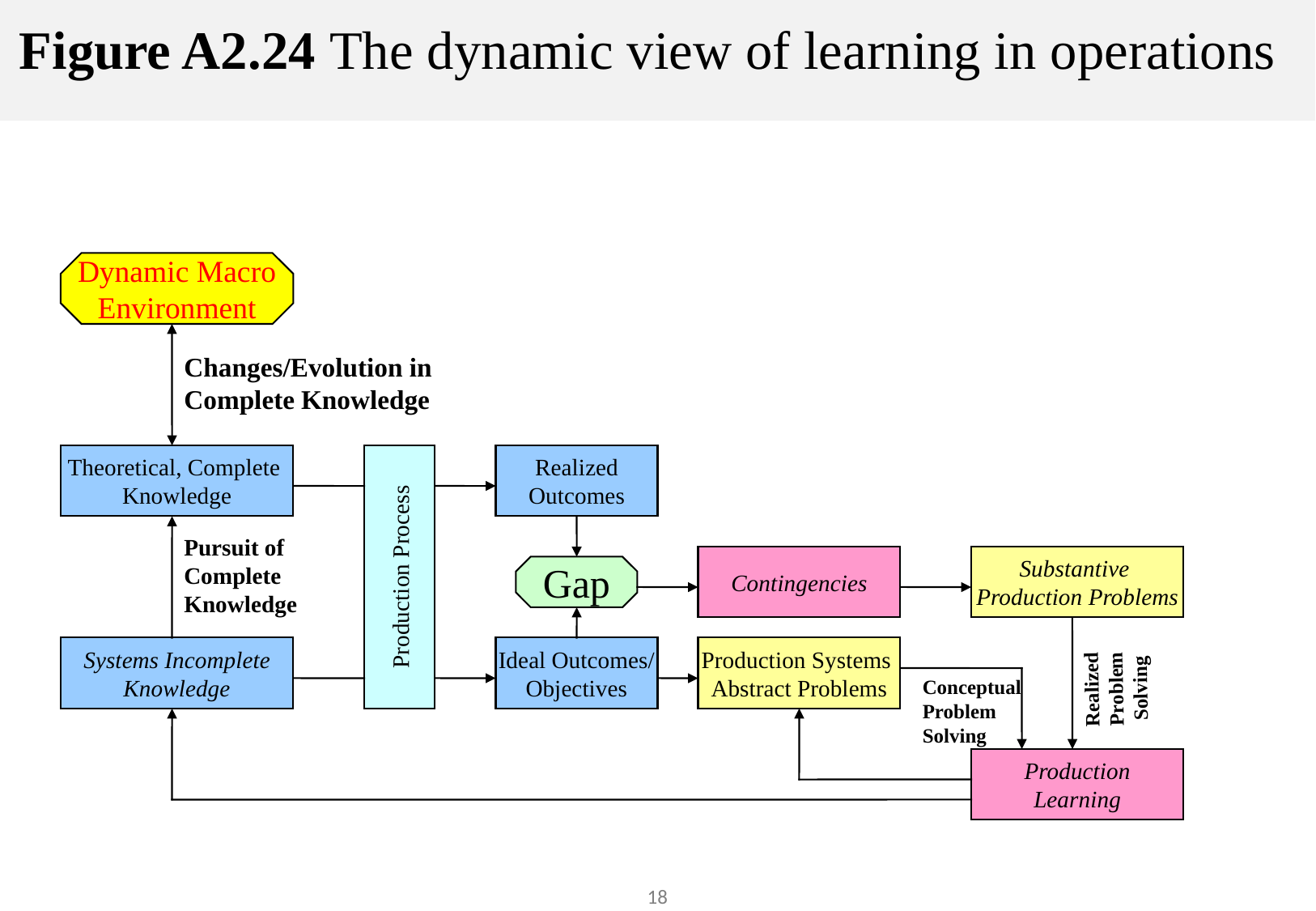

# Figure A2.24 The dynamic view of learning in operations
Dynamic Macro
Environment

Changes/Evolution in
Complete Knowledge
Theoretical, Complete
Knowledge
Realized
Outcomes

Pursuit of
Complete
Knowledge
Production Process
Contingencies
Substantive
Production Problems
Gap

Systems Incomplete
Knowledge
Ideal Outcomes/
Objectives
Production Systems
Abstract Problems
Realized
Problem
 Solving

Conceptual
Problem
Solving

Production
Learning